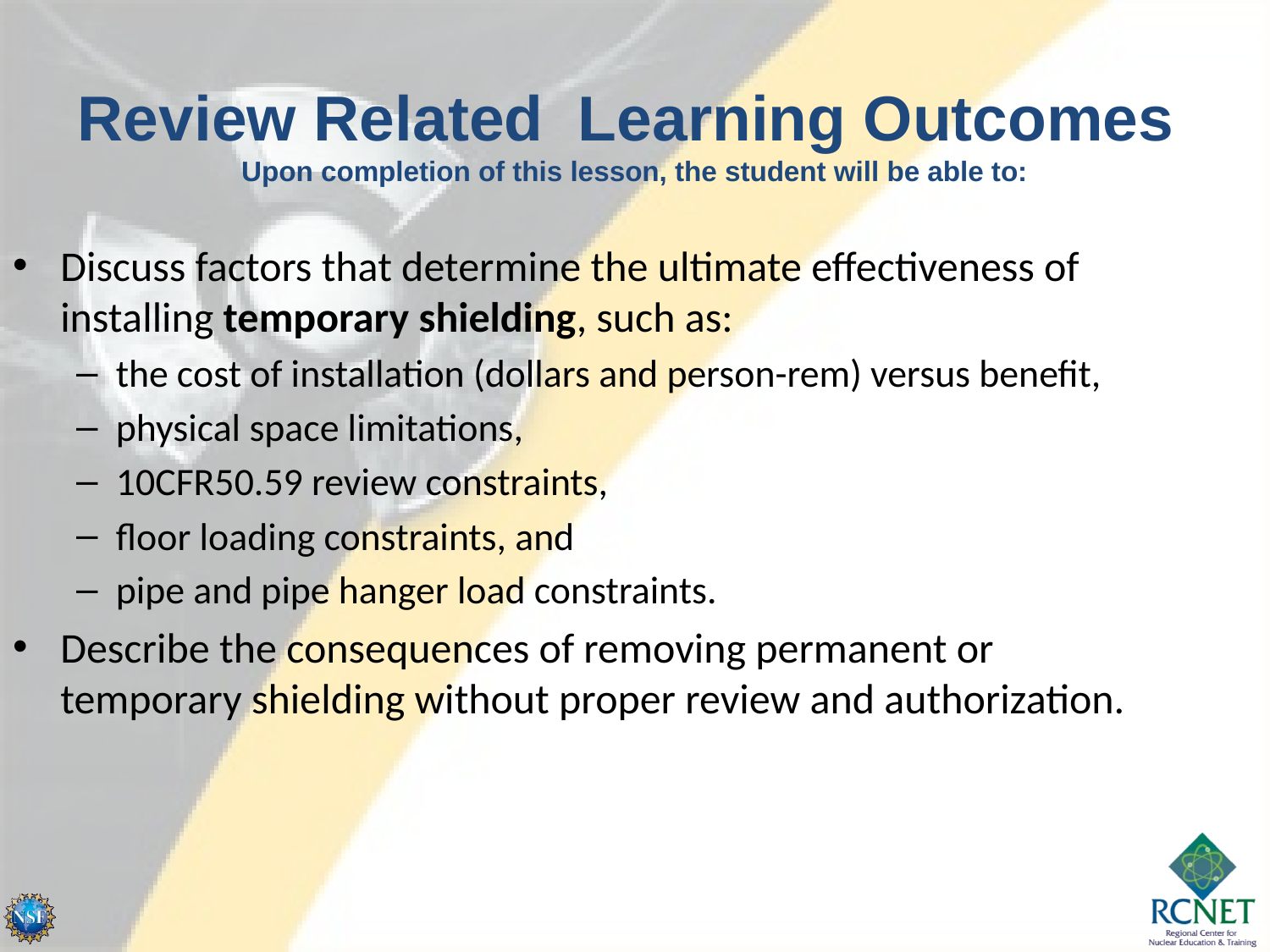

Review Related  Learning Outcomes
Upon completion of this lesson, the student will be able to:
Discuss factors that determine the ultimate effectiveness of installing temporary shielding, such as:
the cost of installation (dollars and person-rem) versus benefit,
physical space limitations,
10CFR50.59 review constraints,
floor loading constraints, and
pipe and pipe hanger load constraints.
Describe the consequences of removing permanent or temporary shielding without proper review and authorization.